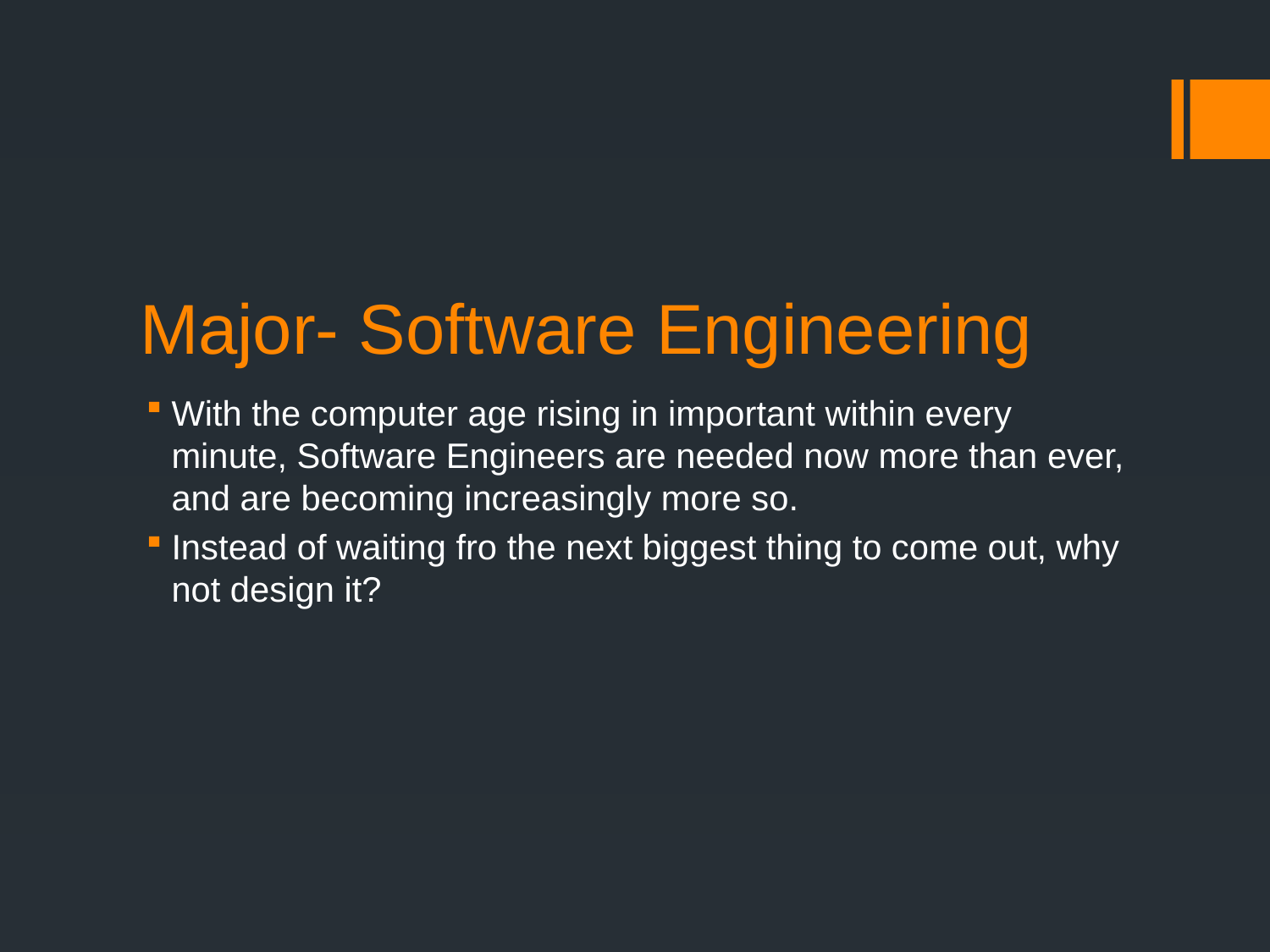

# Major- Software Engineering
With the computer age rising in important within every minute, Software Engineers are needed now more than ever, and are becoming increasingly more so.
Instead of waiting fro the next biggest thing to come out, why not design it?